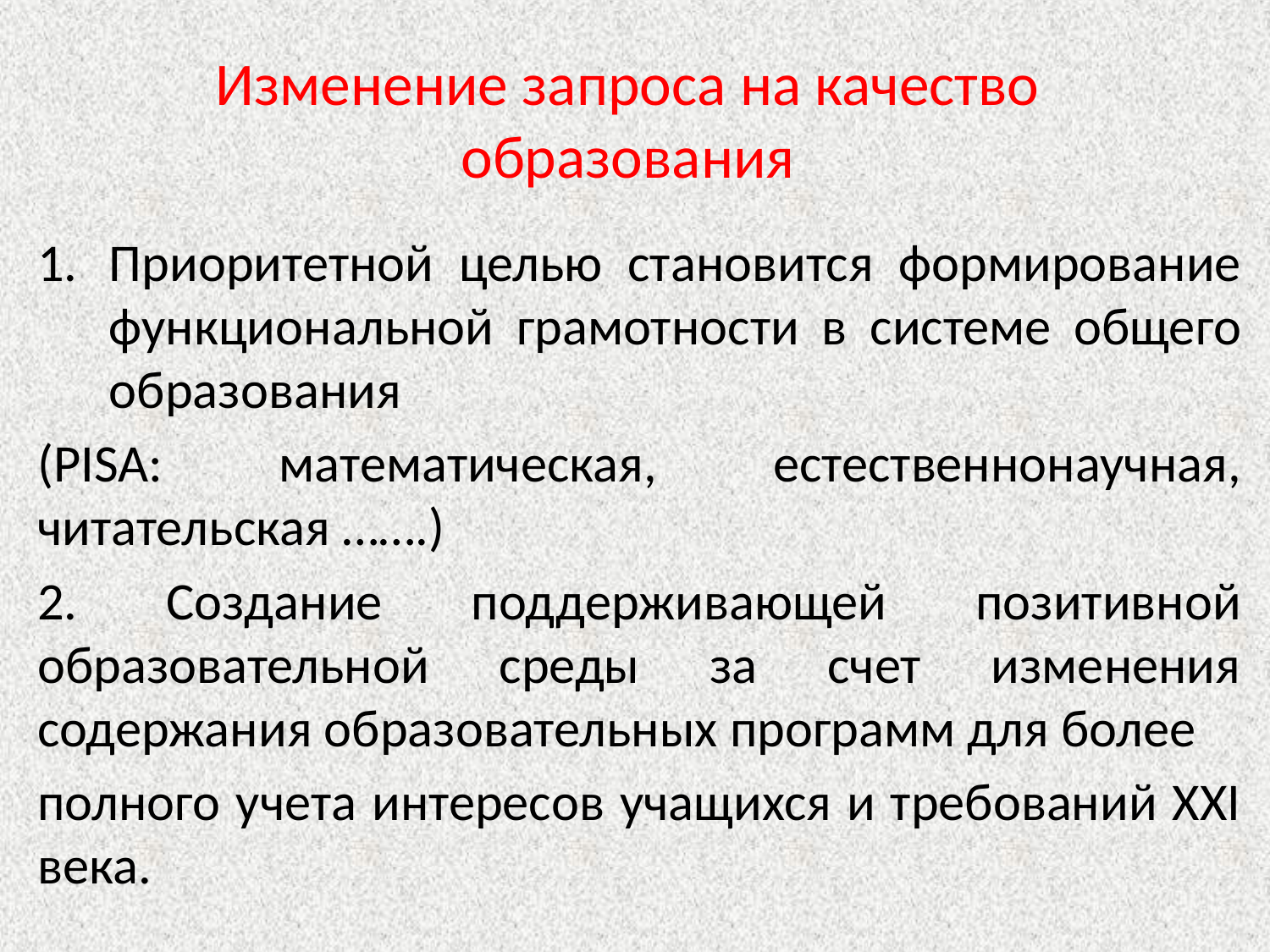

# Изменение запроса на качество  образования
Приоритетной целью становится формирование функциональной грамотности в системе общего образования
(PISA: математическая, естественнонаучная, читательская …….)
2. Создание поддерживающей позитивной образовательной среды за счет изменения содержания образовательных программ для более
полного учета интересов учащихся и требований XXI века.